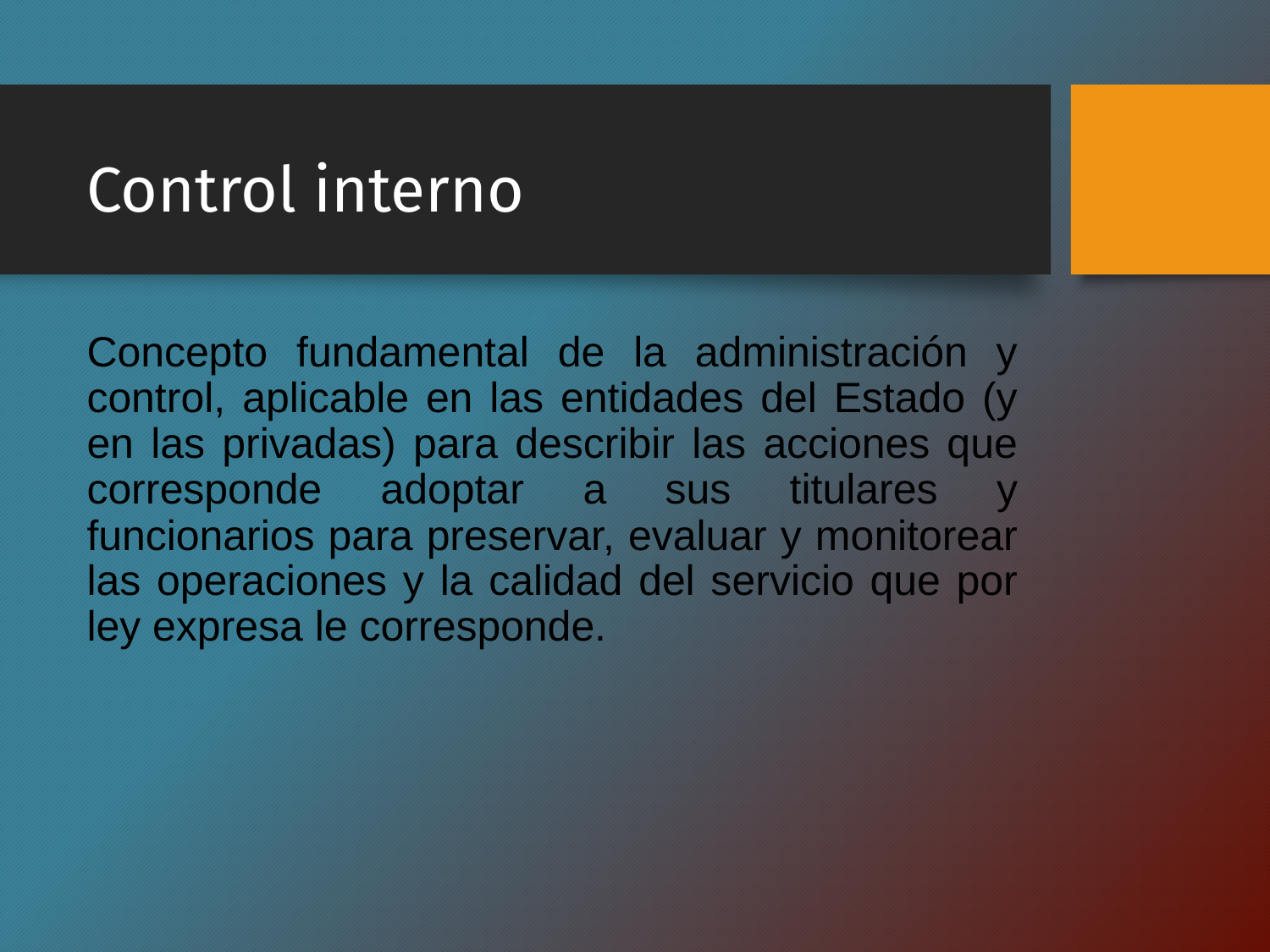

# Control interno
Concepto fundamental de la administración y control, aplicable en las entidades del Estado (y en las privadas) para describir las acciones que corresponde adoptar a sus titulares y funcionarios para preservar, evaluar y monitorear las operaciones y la calidad del servicio que por ley expresa le corresponde.